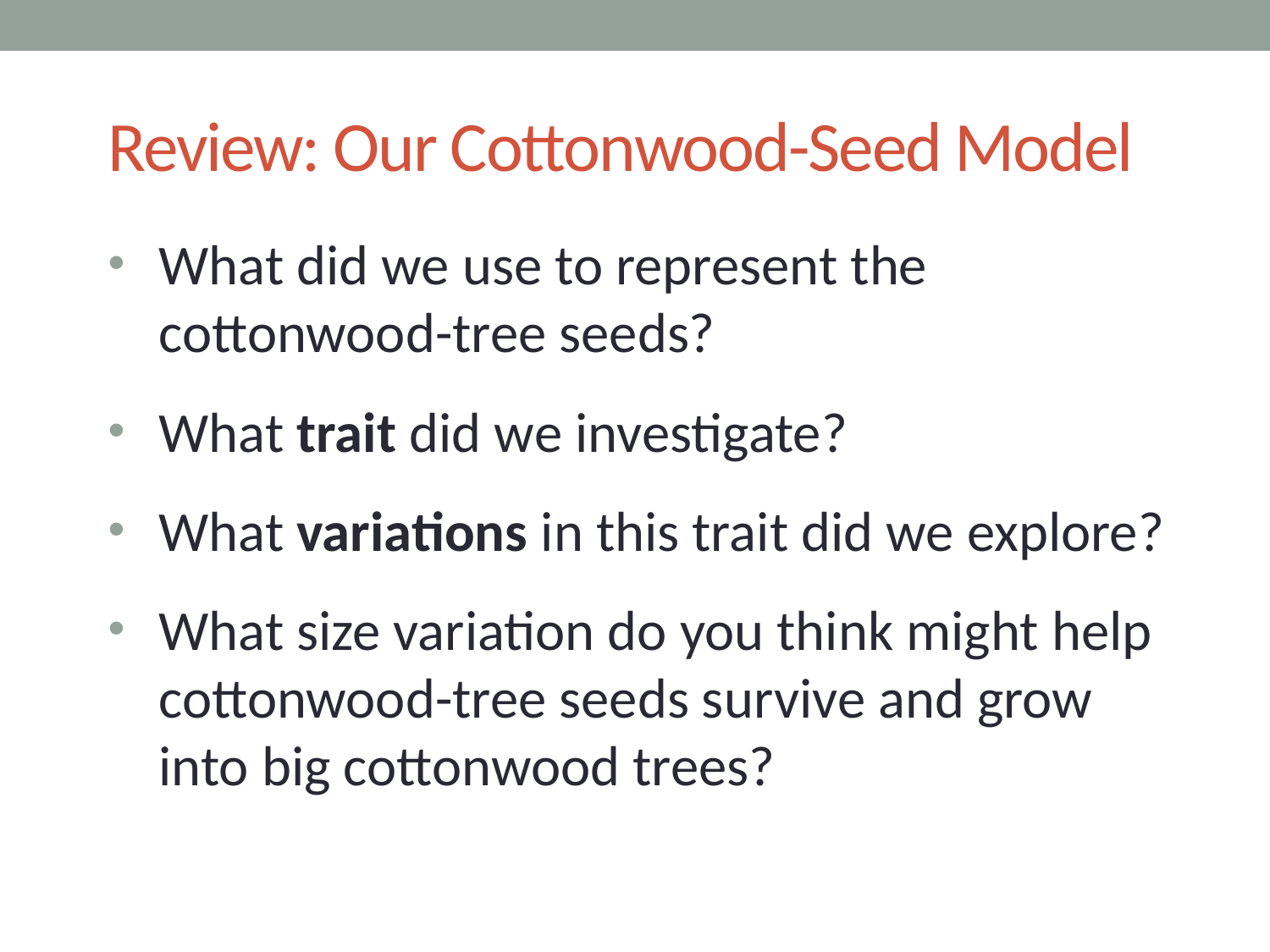

# Review: Our Cottonwood-Seed Model
What did we use to represent the cottonwood-tree seeds?
What trait did we investigate?
What variations in this trait did we explore?
What size variation do you think might help cottonwood-tree seeds survive and grow into big cottonwood trees?